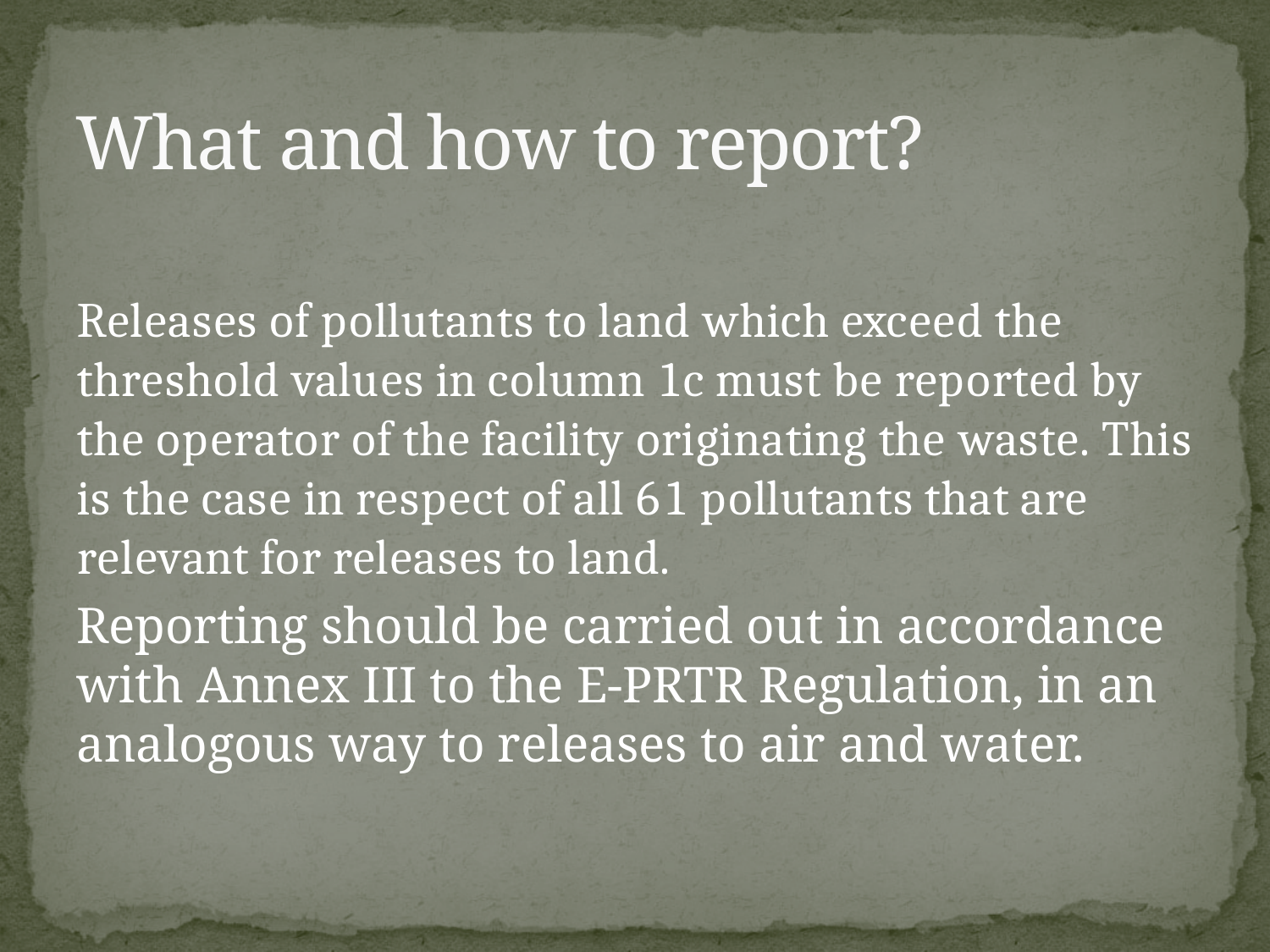

# What and how to report?

Releases of pollutants to land which exceed the threshold values in column 1c must be reported by the operator of the facility originating the waste. This is the case in respect of all 61 pollutants that are relevant for releases to land.
Reporting should be carried out in accordance with Annex III to the E-PRTR Regulation, in an analogous way to releases to air and water.